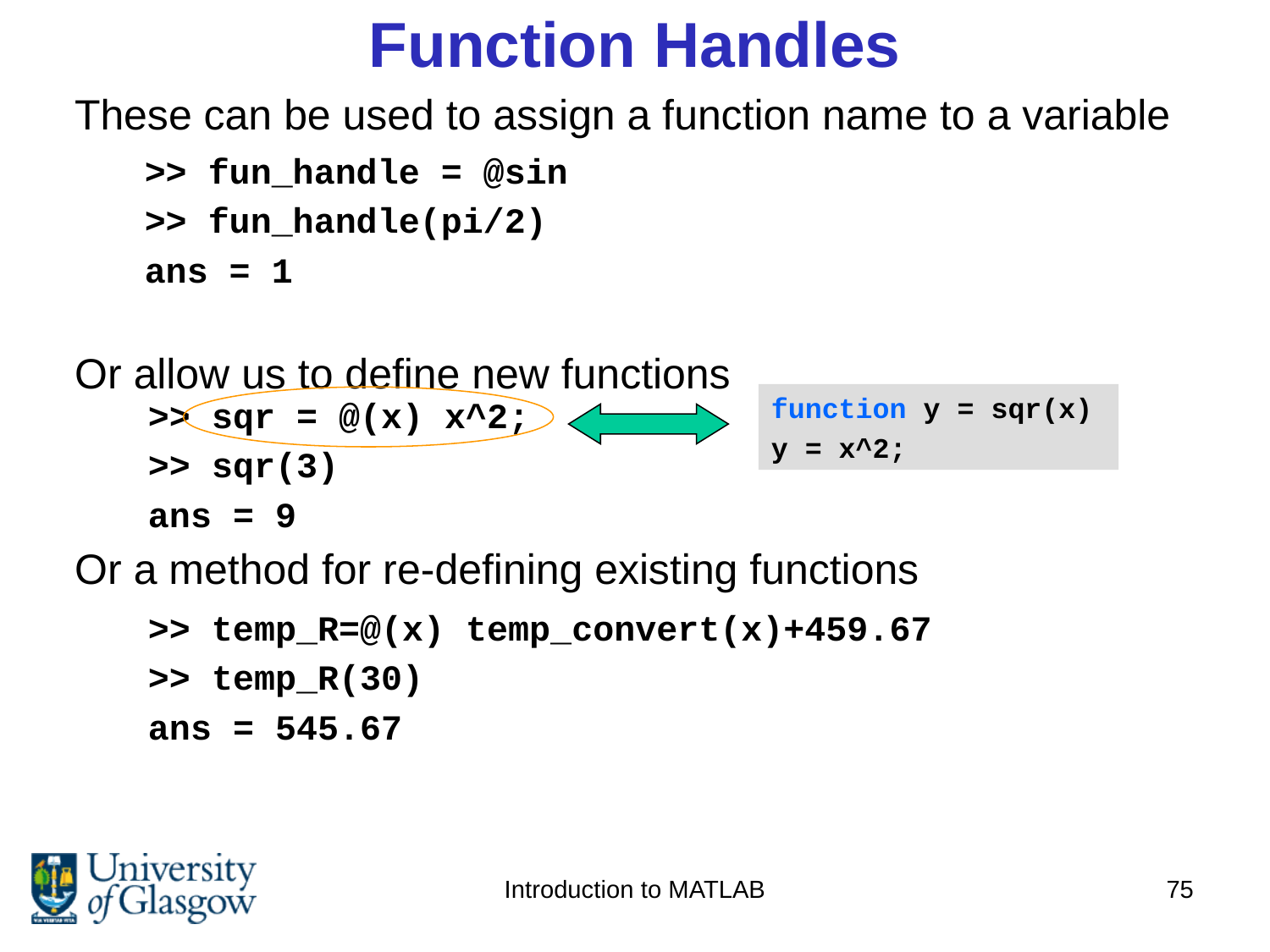

# Function Handles
These can be used to assign a function name to a variable

Or allow us to define new functions

Or a method for re-defining existing functions
>> fun_handle = @sin
>> fun_handle(pi/2)
ans = 1
function y = sqr(x)
y = x^2;

>> sqr = @(x) x^2;
>> sqr(3)
ans = 9

>> temp_R=@(x) temp_convert(x)+459.67
>> temp_R(30)
ans = 545.67
Introduction to MATLAB
75